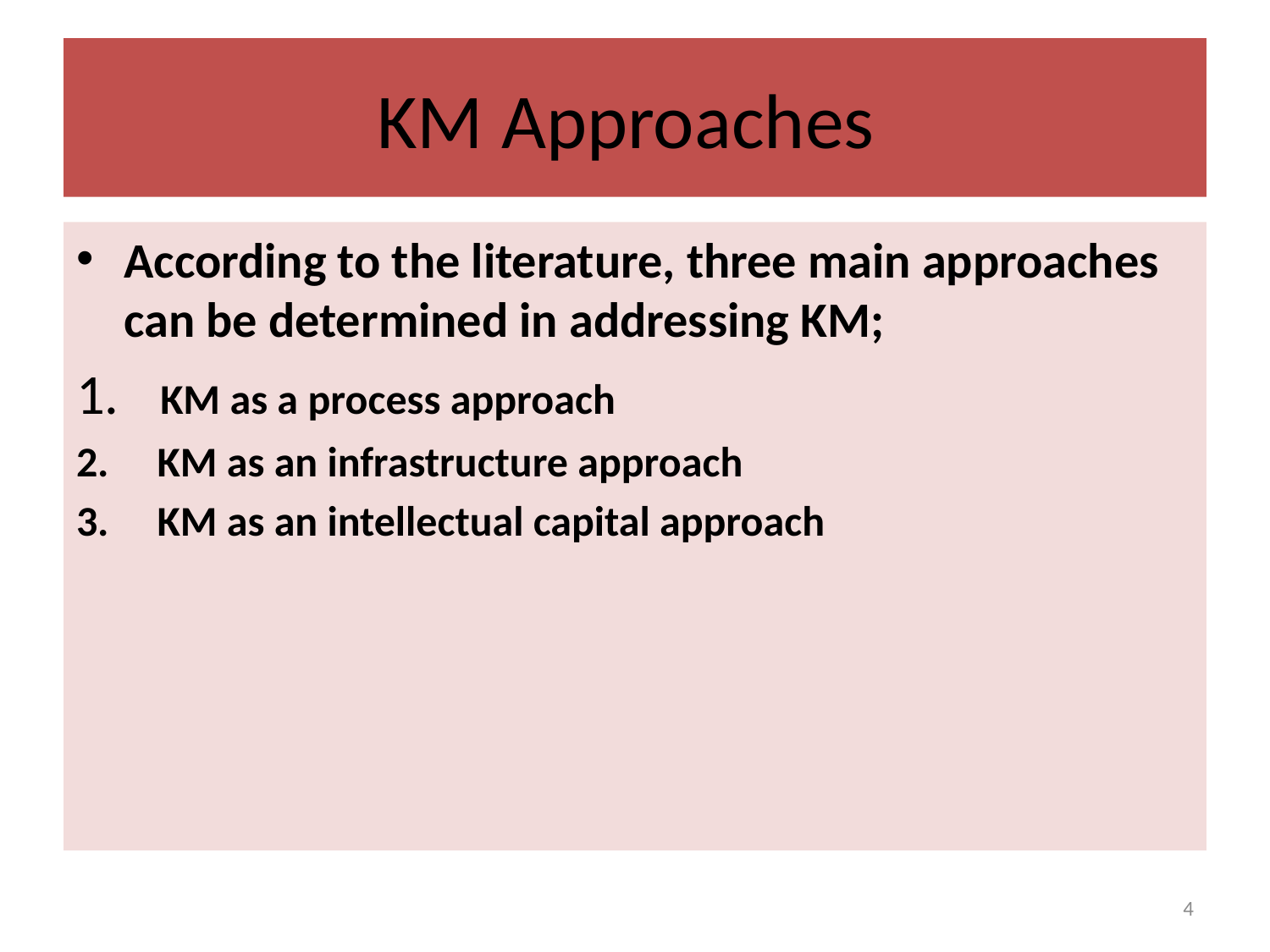

# KM Approaches
According to the literature, three main approaches can be determined in addressing KM;
 KM as a process approach
 KM as an infrastructure approach
 KM as an intellectual capital approach

4